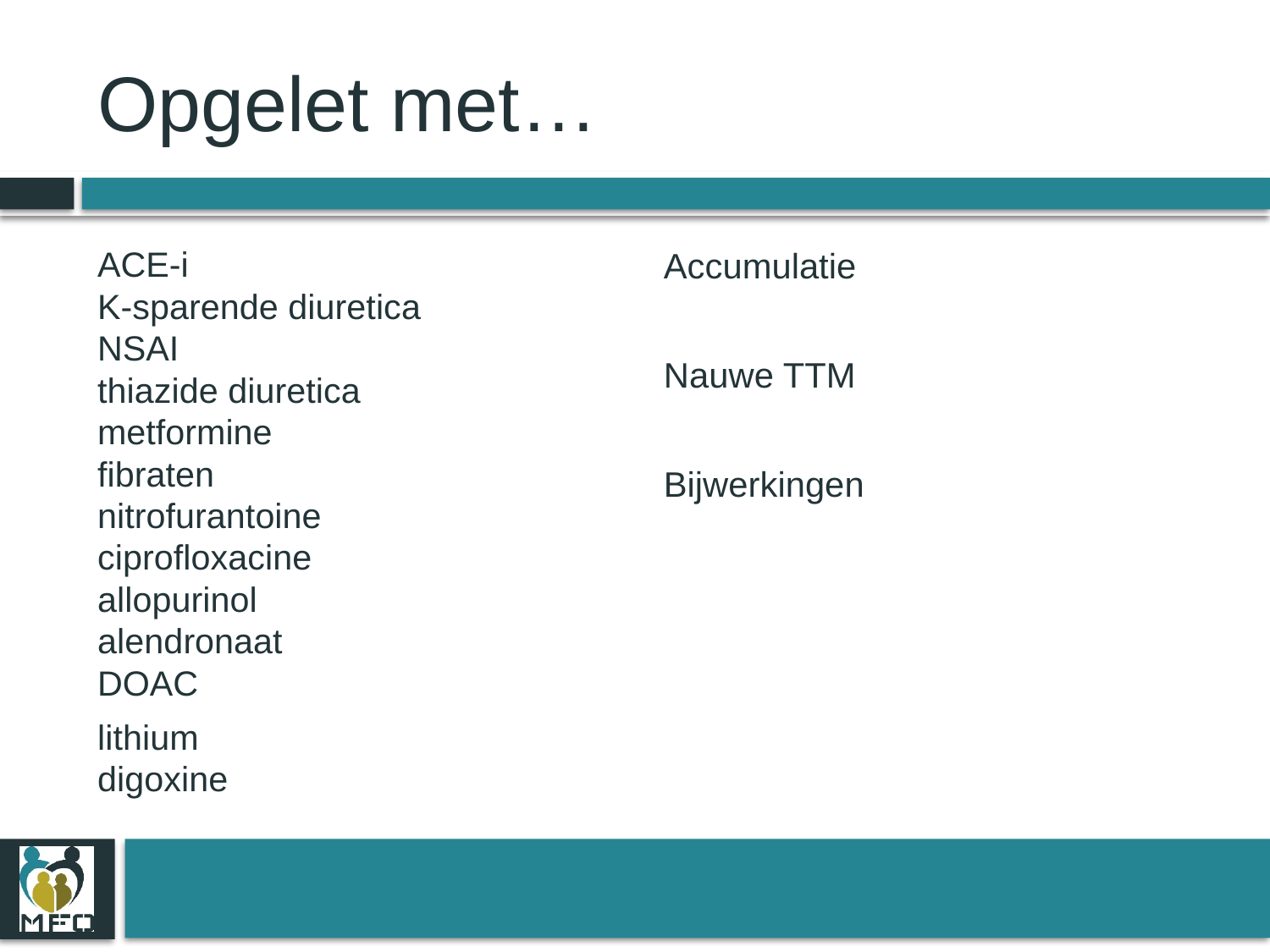

# Opgelet met…
ACE-i
K-sparende diuretica
NSAI
thiazide diuretica
metformine
fibraten
nitrofurantoine
ciprofloxacine
allopurinol
alendronaat
DOAC
lithium
digoxine
Accumulatie

Nauwe TTM

Bijwerkingen